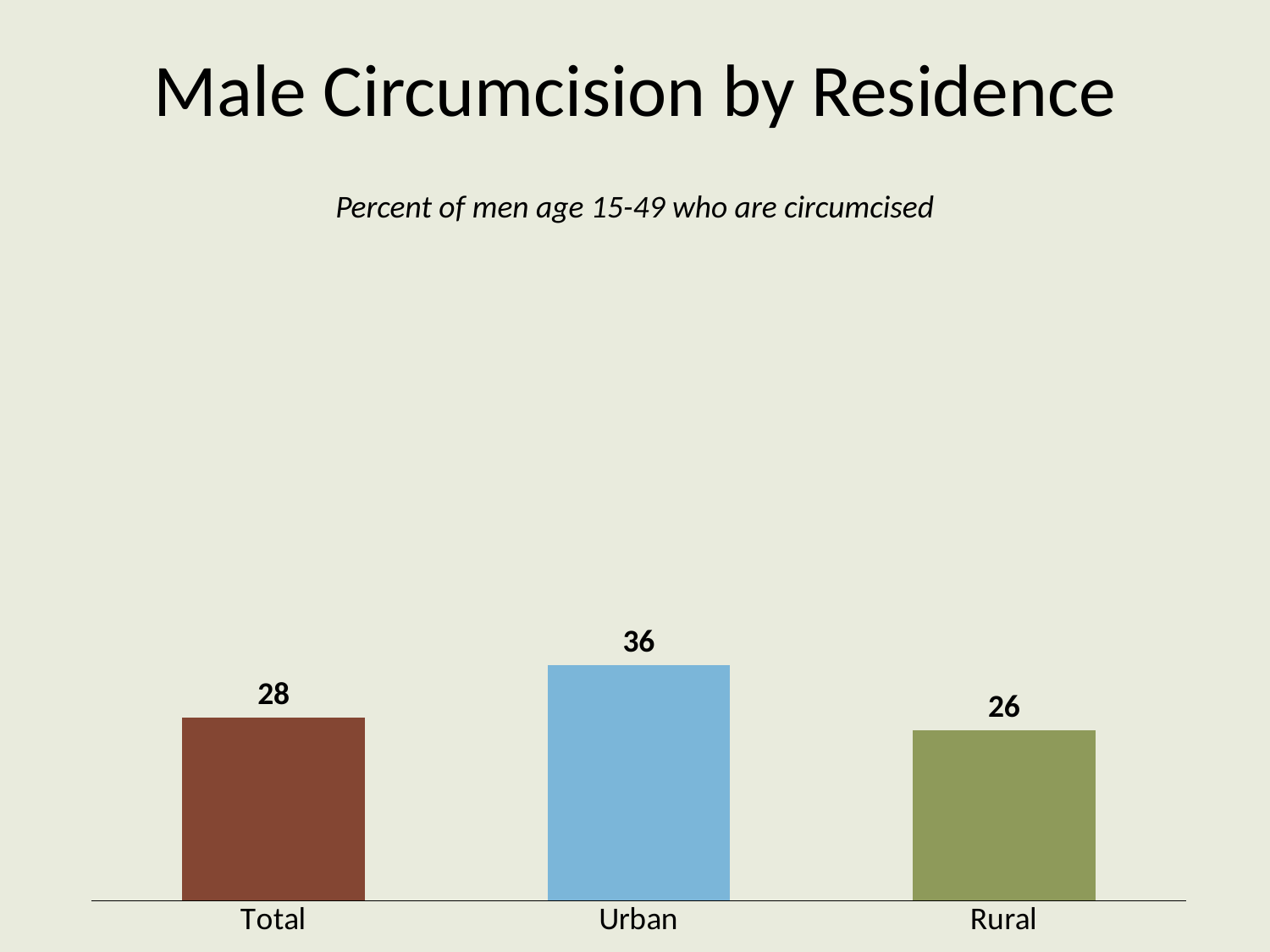

# Male Circumcision by Residence
Percent of men age 15-49 who are circumcised

### Chart

| Category | Column1 |
|---|---|
| Total | 28.0 |
| Urban | 36.0 |
| Rural | 26.0 |